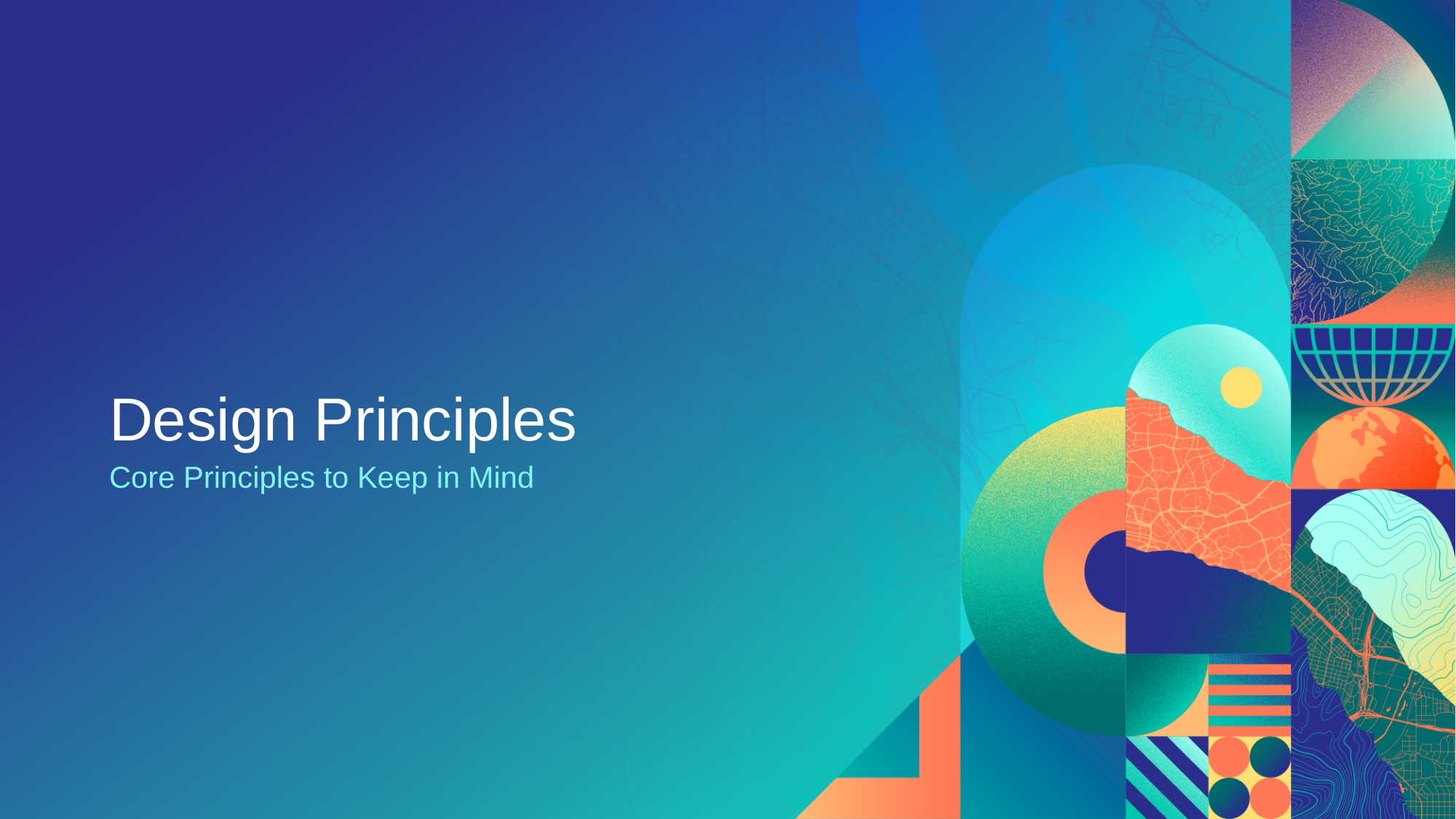

# Design Principles
Core Principles to Keep in Mind